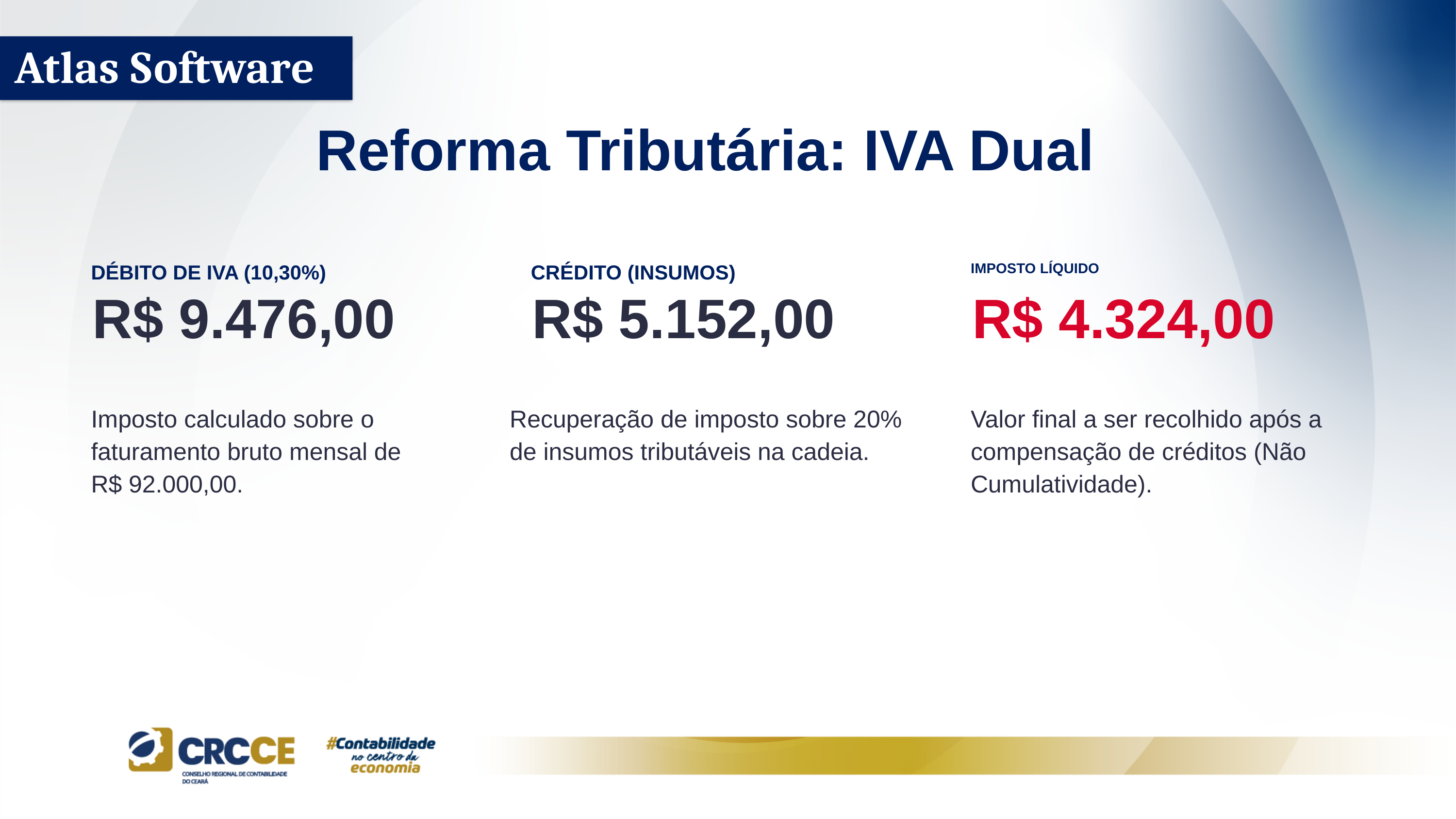

Atlas Software

Reforma Tributária: IVA Dual
DÉBITO DE IVA (10,30%)
CRÉDITO (INSUMOS)
IMPOSTO LÍQUIDO
R$ 9.476,00
R$ 5.152,00
R$ 4.324,00
Imposto calculado sobre o faturamento bruto mensal de
R$ 92.000,00.
Recuperação de imposto sobre 20% de insumos tributáveis na cadeia.
Valor final a ser recolhido após a compensação de créditos (Não Cumulatividade).